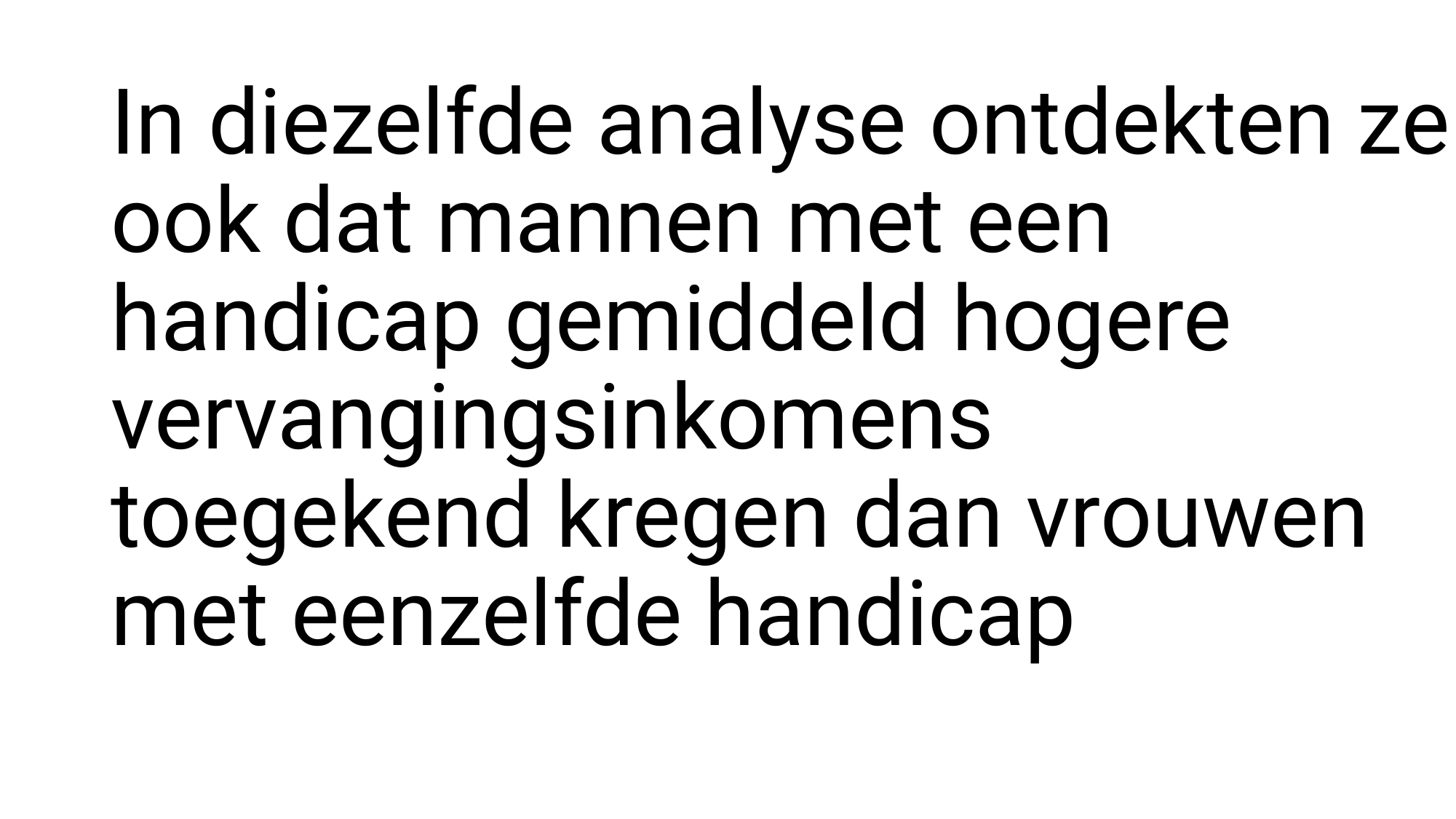

# In diezelfde analyse ontdekten ze ook dat mannen met een handicap gemiddeld hogere vervangingsinkomens toegekend kregen dan vrouwen met eenzelfde handicap